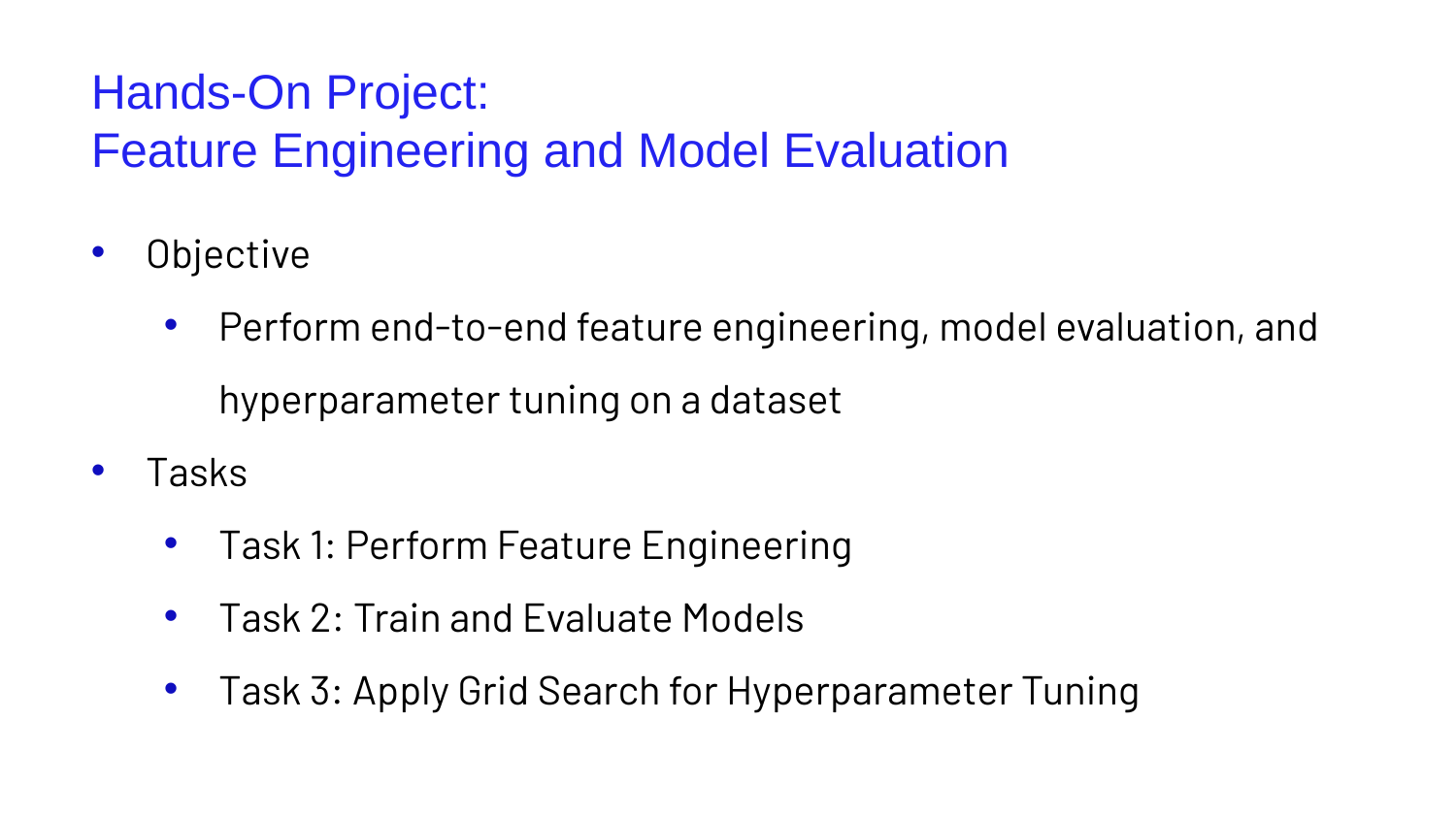

Hands-On Project:
Feature Engineering and Model Evaluation
Objective
Perform end-to-end feature engineering, model evaluation, and hyperparameter tuning on a dataset
Tasks
Task 1: Perform Feature Engineering
Task 2: Train and Evaluate Models
Task 3: Apply Grid Search for Hyperparameter Tuning